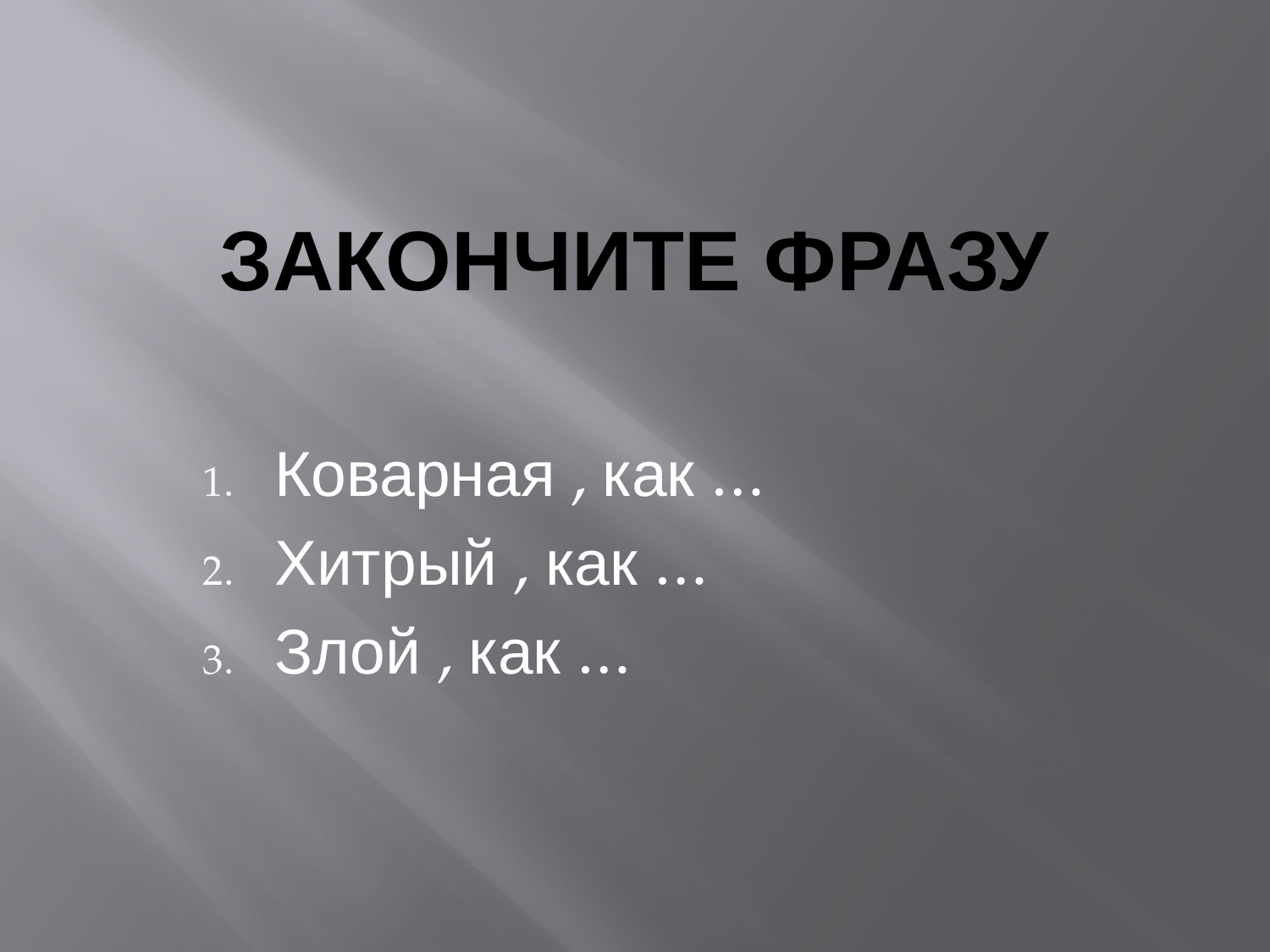

# Закончите фразу
Коварная , как …
Хитрый , как …
Злой , как …